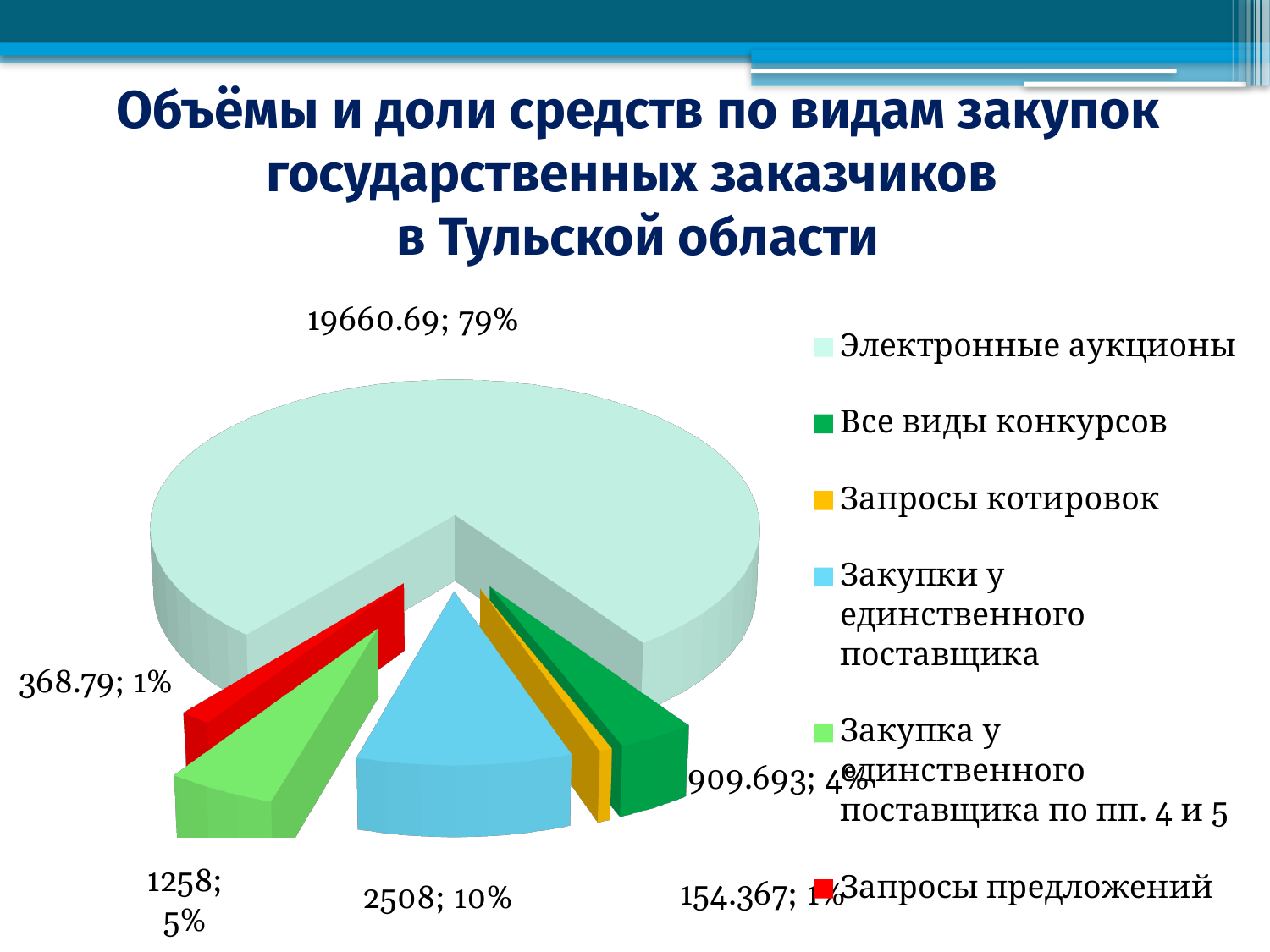

# Объёмы и доли средств по видам закупок государственных заказчиков в Тульской области

[unsupported chart]